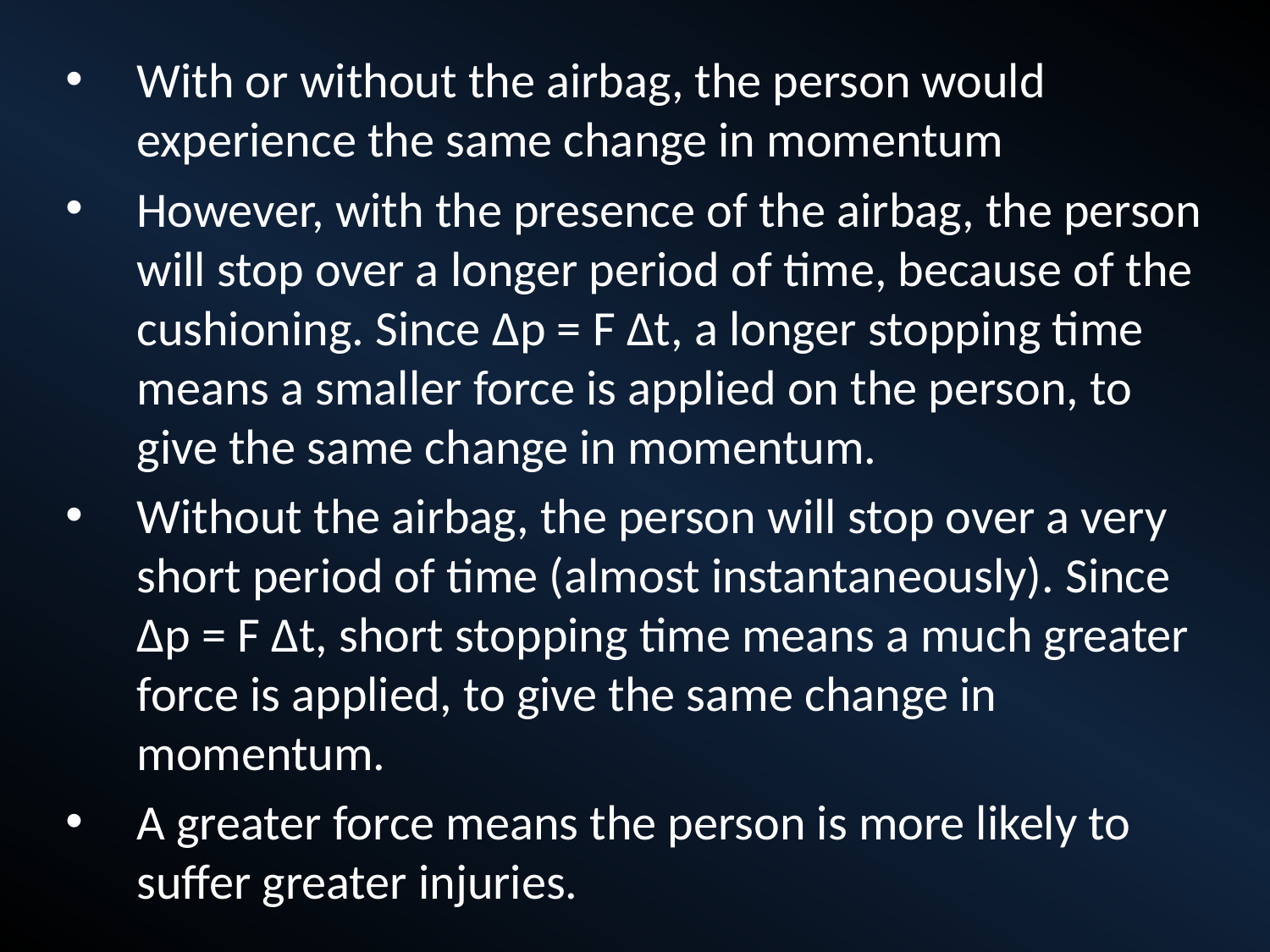

With or without the airbag, the person would experience the same change in momentum
However, with the presence of the airbag, the person will stop over a longer period of time, because of the cushioning. Since Δp = F Δt, a longer stopping time means a smaller force is applied on the person, to give the same change in momentum.
Without the airbag, the person will stop over a very short period of time (almost instantaneously). Since Δp = F Δt, short stopping time means a much greater force is applied, to give the same change in momentum.
A greater force means the person is more likely to suffer greater injuries.